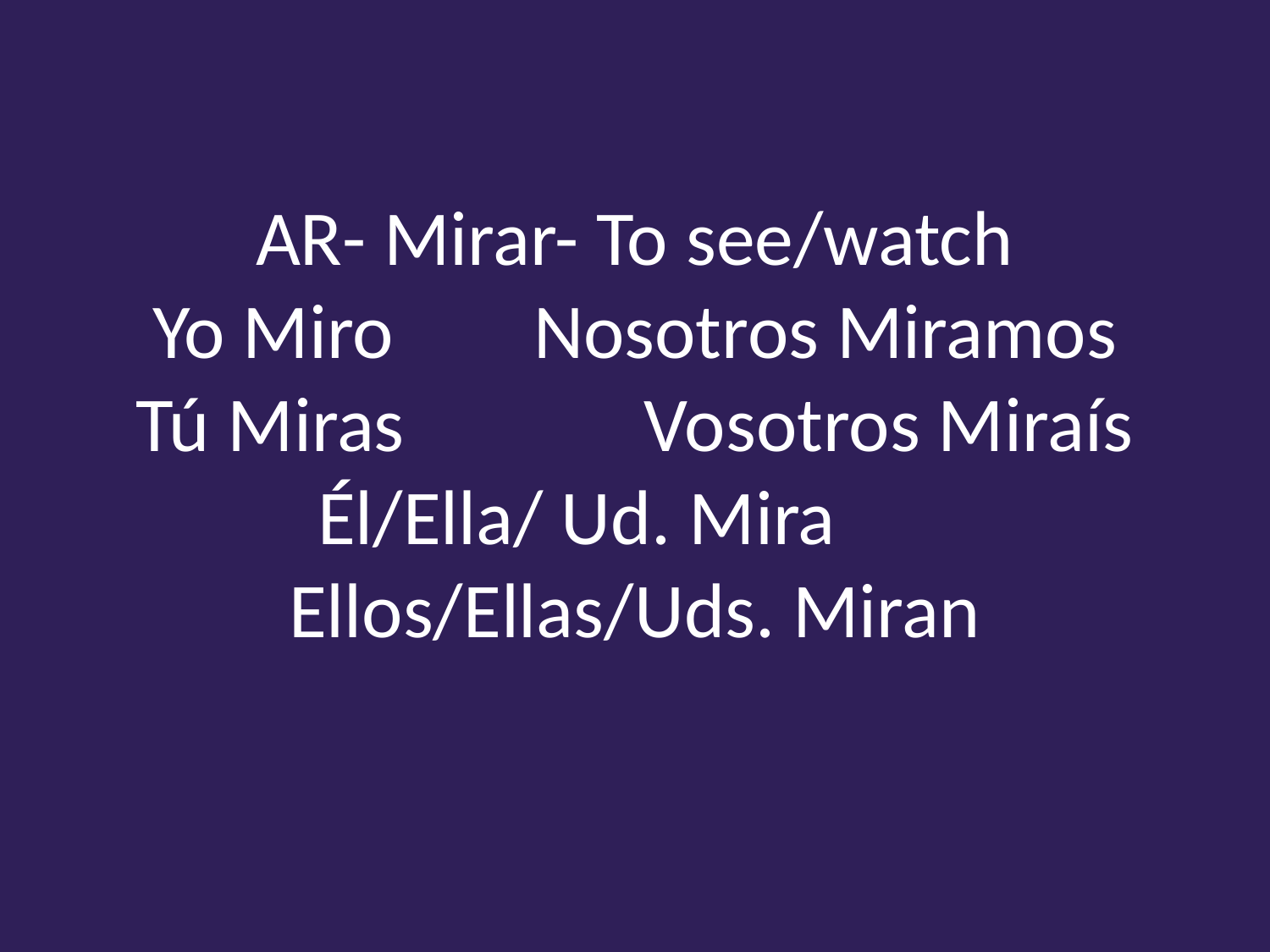

# AR- Mirar- To see/watch Yo Miro		Nosotros Miramos Tú Miras		Vosotros Miraís Él/Ella/ Ud. Mira Ellos/Ellas/Uds. Miran